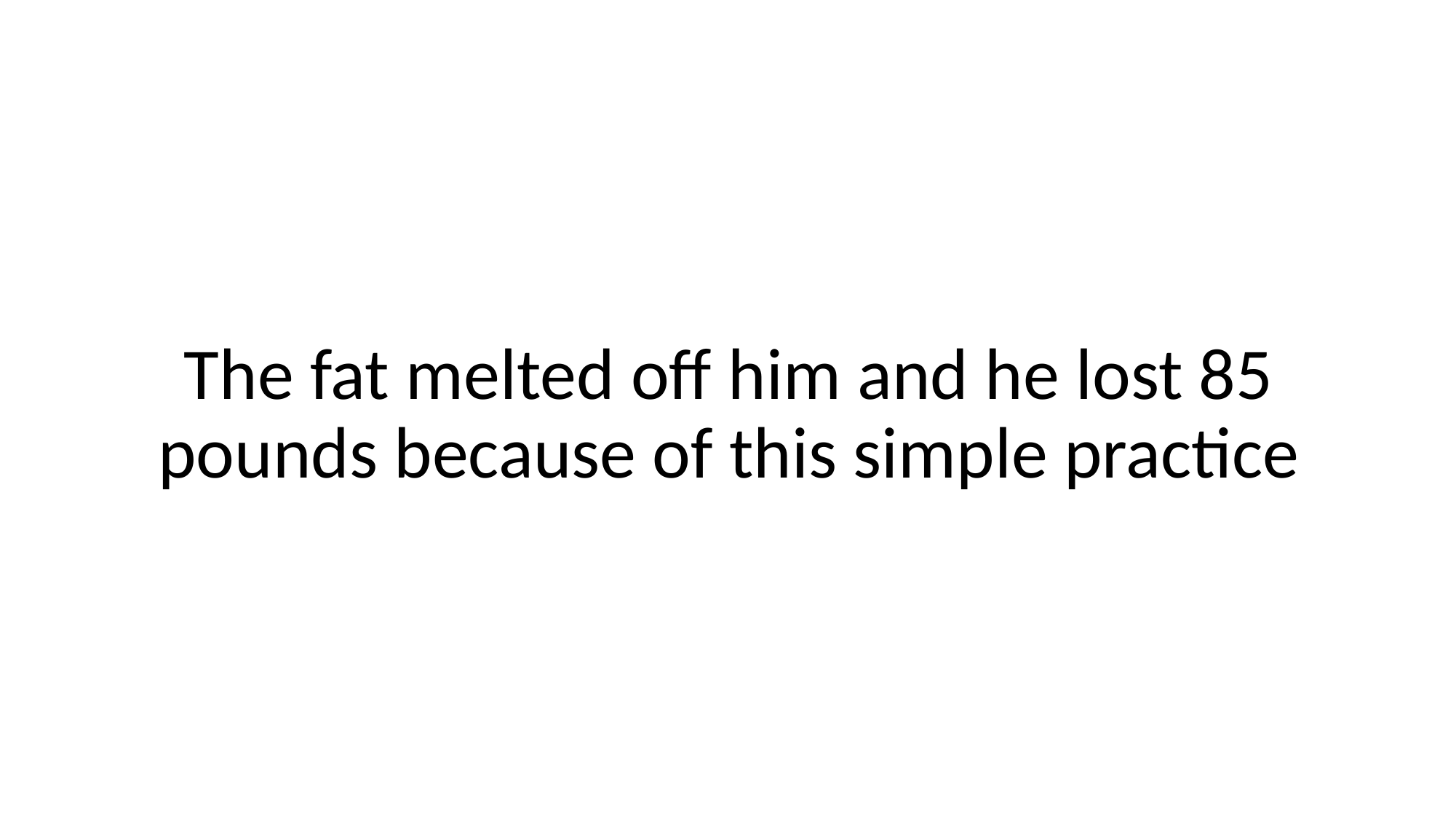

The fat melted off him and he lost 85 pounds because of this simple practice